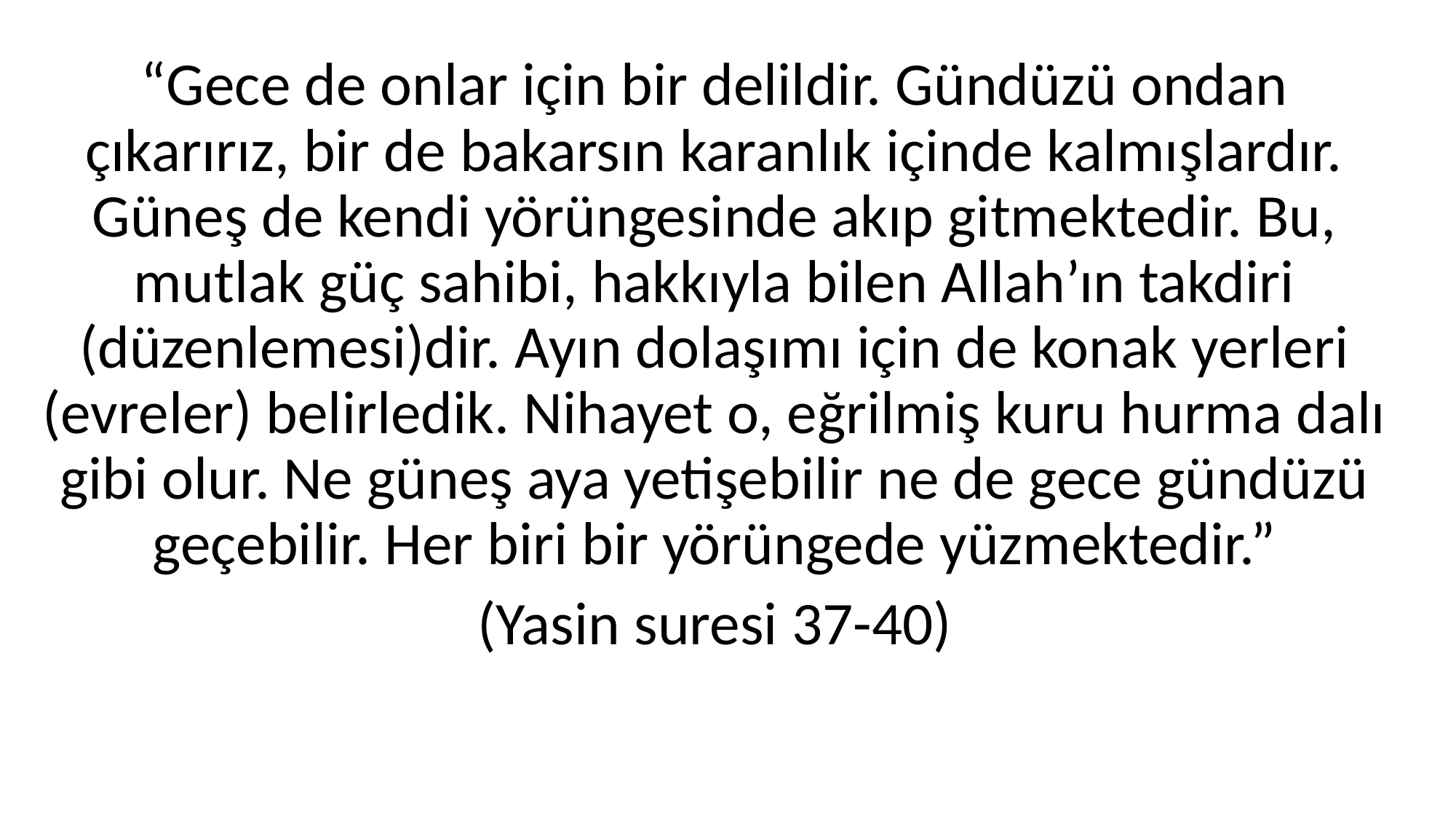

“Gece de onlar için bir delildir. Gündüzü ondan çıkarırız, bir de bakarsın karanlık içinde kalmışlardır. Güneş de kendi yörüngesinde akıp gitmektedir. Bu, mutlak güç sahibi, hakkıyla bilen Allah’ın takdiri (düzenlemesi)dir. Ayın dolaşımı için de konak yerleri (evreler) belirledik. Nihayet o, eğrilmiş kuru hurma dalı gibi olur. Ne güneş aya yetişebilir ne de gece gündüzü geçebilir. Her biri bir yörüngede yüzmektedir.”
(Yasin suresi 37-40)